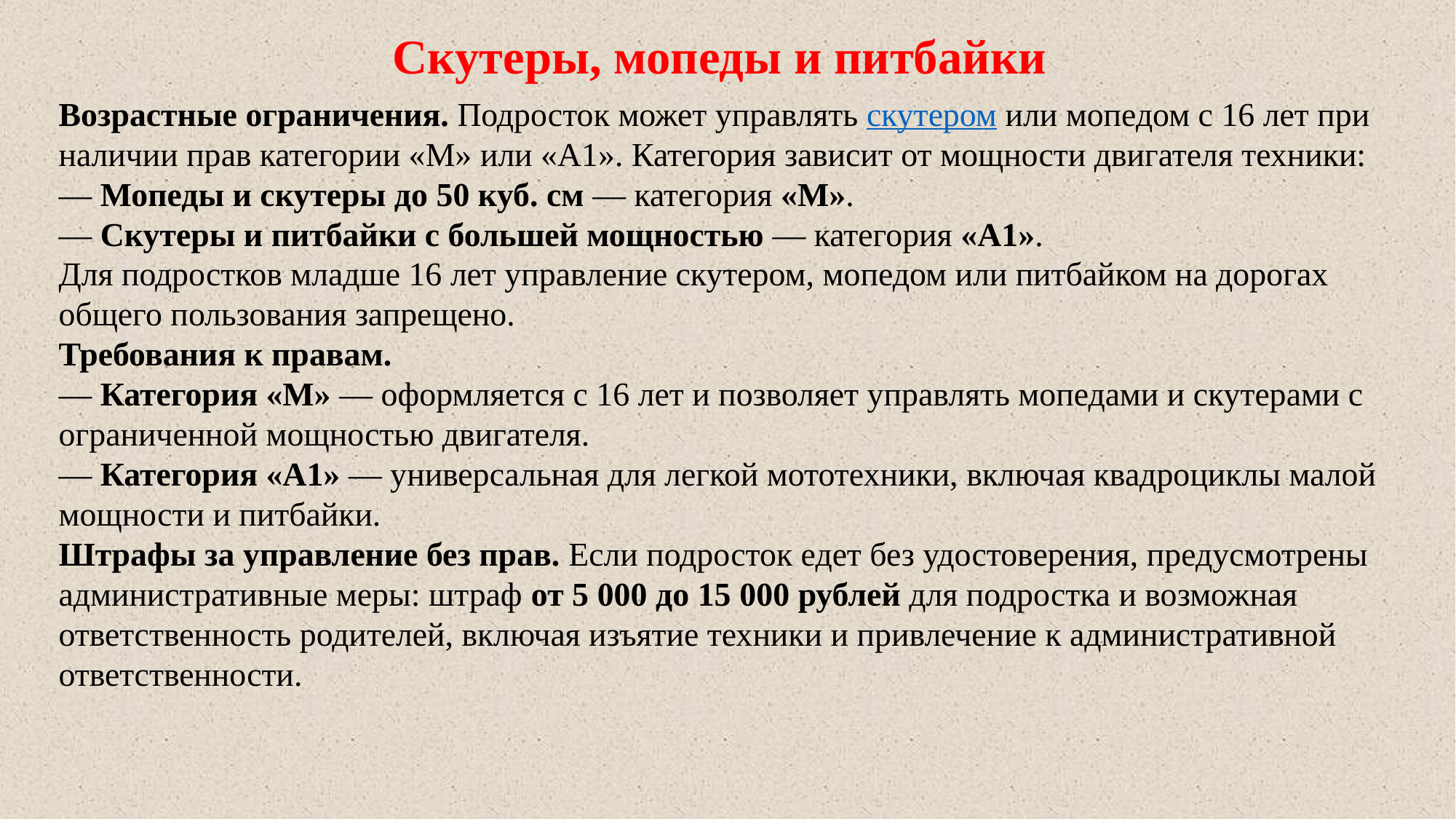

Скутеры, мопеды и питбайки
Возрастные ограничения. Подросток может управлять скутером или мопедом с 16 лет при наличии прав категории «М» или «А1». Категория зависит от мощности двигателя техники:
— Мопеды и скутеры до 50 куб. см — категория «М».
— Скутеры и питбайки с большей мощностью — категория «А1».
Для подростков младше 16 лет управление скутером, мопедом или питбайком на дорогах общего пользования запрещено.
Требования к правам.
— Категория «М» — оформляется с 16 лет и позволяет управлять мопедами и скутерами с ограниченной мощностью двигателя.
— Категория «А1» — универсальная для легкой мототехники, включая квадроциклы малой мощности и питбайки.
Штрафы за управление без прав. Если подросток едет без удостоверения, предусмотрены административные меры: штраф от 5 000 до 15 000 рублей для подростка и возможная ответственность родителей, включая изъятие техники и привлечение к административной ответственности.